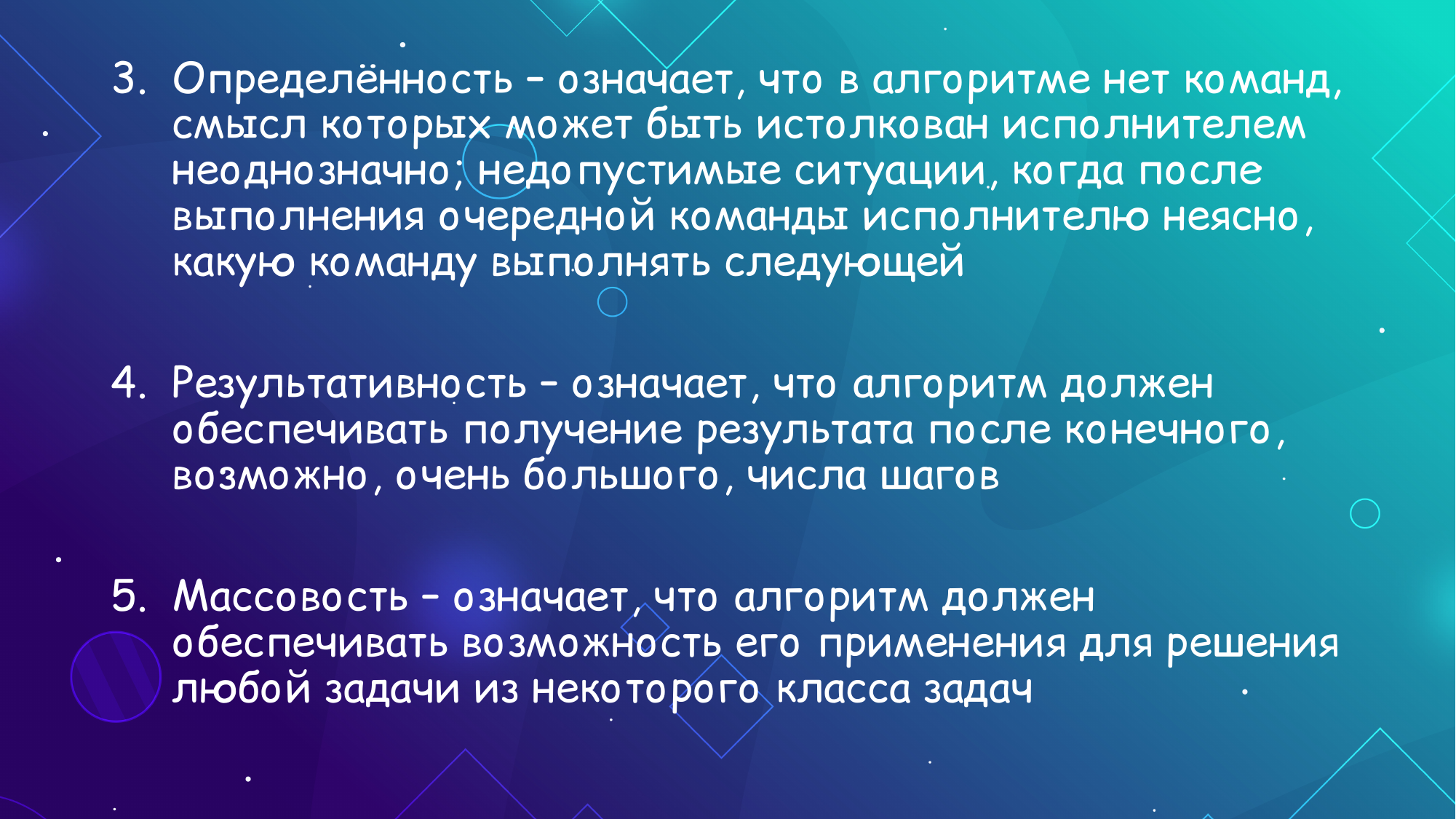

Определённость – означает, что в алгоритме нет команд, смысл которых может быть истолкован исполнителем неоднозначно; недопустимые ситуации, когда после выполнения очередной команды исполнителю неясно, какую команду выполнять следующей

Результативность – означает, что алгоритм должен обеспечивать получение результата после конечного, возможно, очень большого, числа шагов

Массовость – означает, что алгоритм должен обеспечивать возможность его применения для решения любой задачи из некоторого класса задач